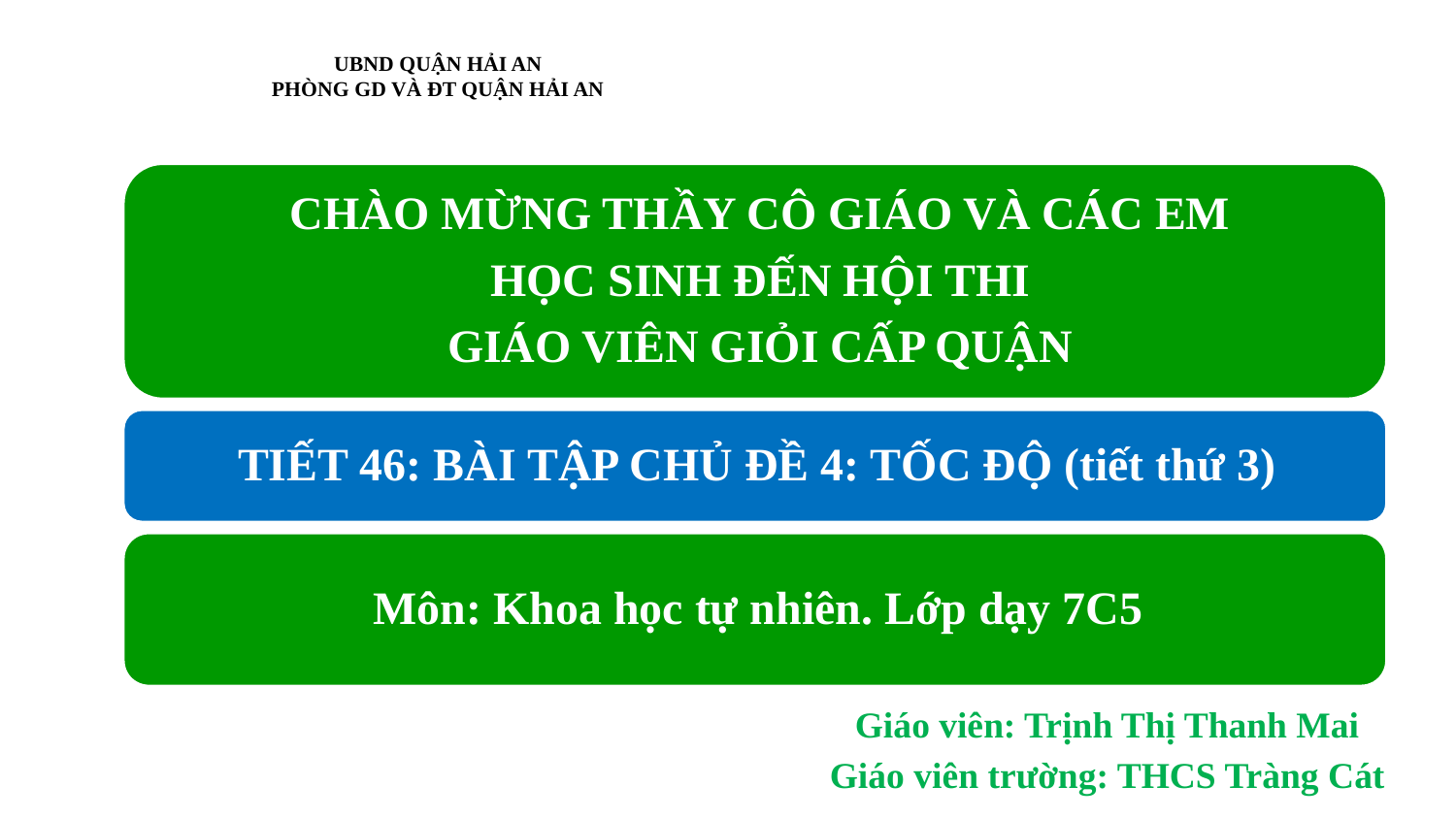

# UBND QUẬN HẢI AN PHÒNG GD VÀ ĐT QUẬN HẢI AN
CHÀO MỪNG THẦY CÔ GIÁO VÀ CÁC EM
 HỌC SINH ĐẾN HỘI THI
GIÁO VIÊN GIỎI CẤP QUẬN
TIẾT 46: BÀI TẬP CHỦ ĐỀ 4: TỐC ĐỘ (tiết thứ 3)
Môn: Khoa học tự nhiên. Lớp dạy 7C5

Giáo viên: Trịnh Thị Thanh Mai
Giáo viên trường: THCS Tràng Cát